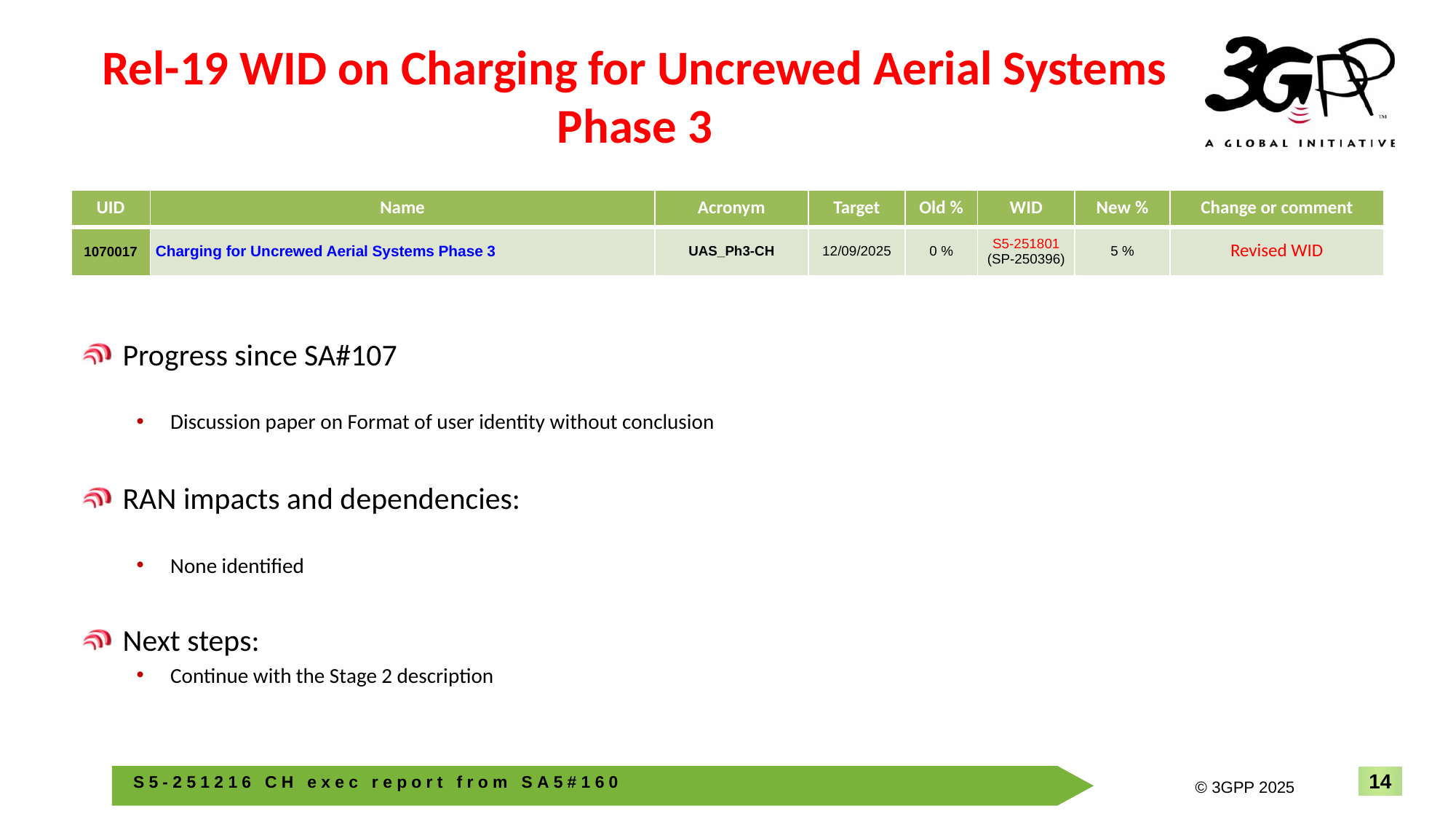

# Rel-19 WID on Charging for Uncrewed Aerial Systems Phase 3
| UID | Name | Acronym | Target | Old % | WID | New % | Change or comment |
| --- | --- | --- | --- | --- | --- | --- | --- |
| 1070017 | Charging for Uncrewed Aerial Systems Phase 3 | UAS\_Ph3-CH | 12/09/2025 | 0 % | S5-251801 (SP-250396) | 5 % | Revised WID |
Progress since SA#107

Discussion paper on Format of user identity without conclusion

RAN impacts and dependencies:

None identified

Next steps:
Continue with the Stage 2 description